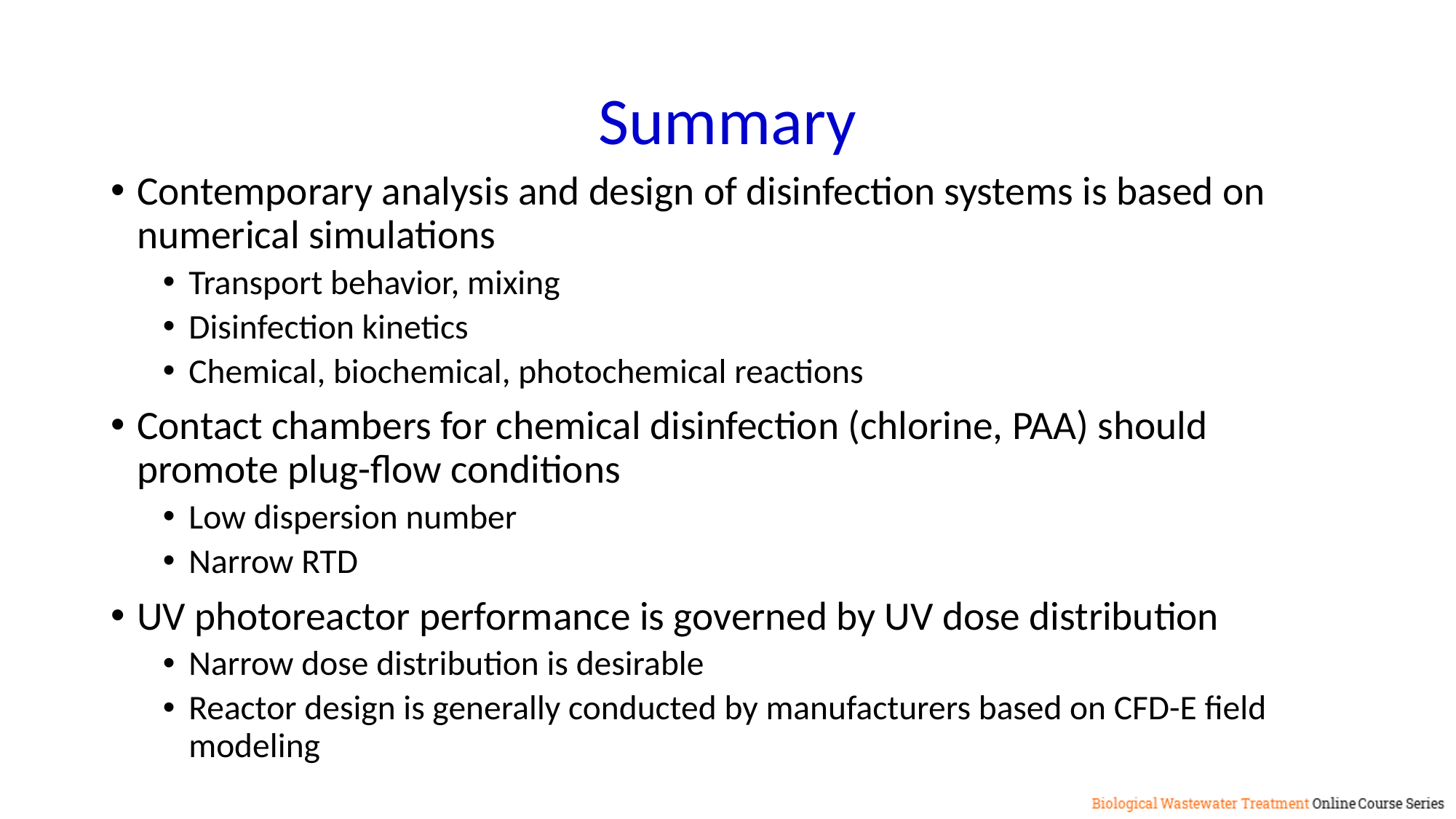

# Summary
Contemporary analysis and design of disinfection systems is based on numerical simulations
Transport behavior, mixing
Disinfection kinetics
Chemical, biochemical, photochemical reactions
Contact chambers for chemical disinfection (chlorine, PAA) should promote plug-flow conditions
Low dispersion number
Narrow RTD
UV photoreactor performance is governed by UV dose distribution
Narrow dose distribution is desirable
Reactor design is generally conducted by manufacturers based on CFD-E field modeling